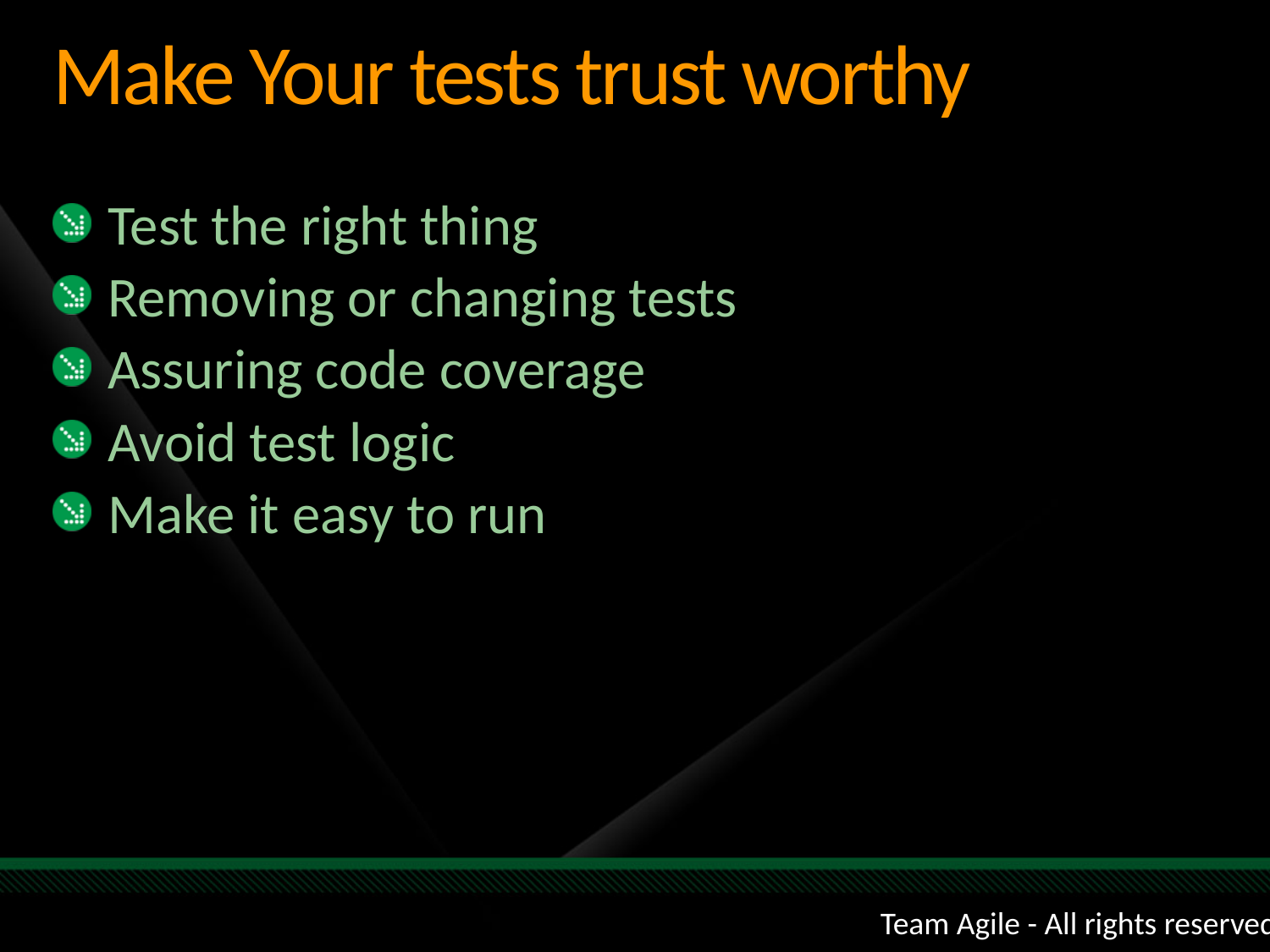

# Make Your tests trust worthy
Test the right thing
Removing or changing tests
Assuring code coverage
Avoid test logic
Make it easy to run

Team Agile - All rights reserved